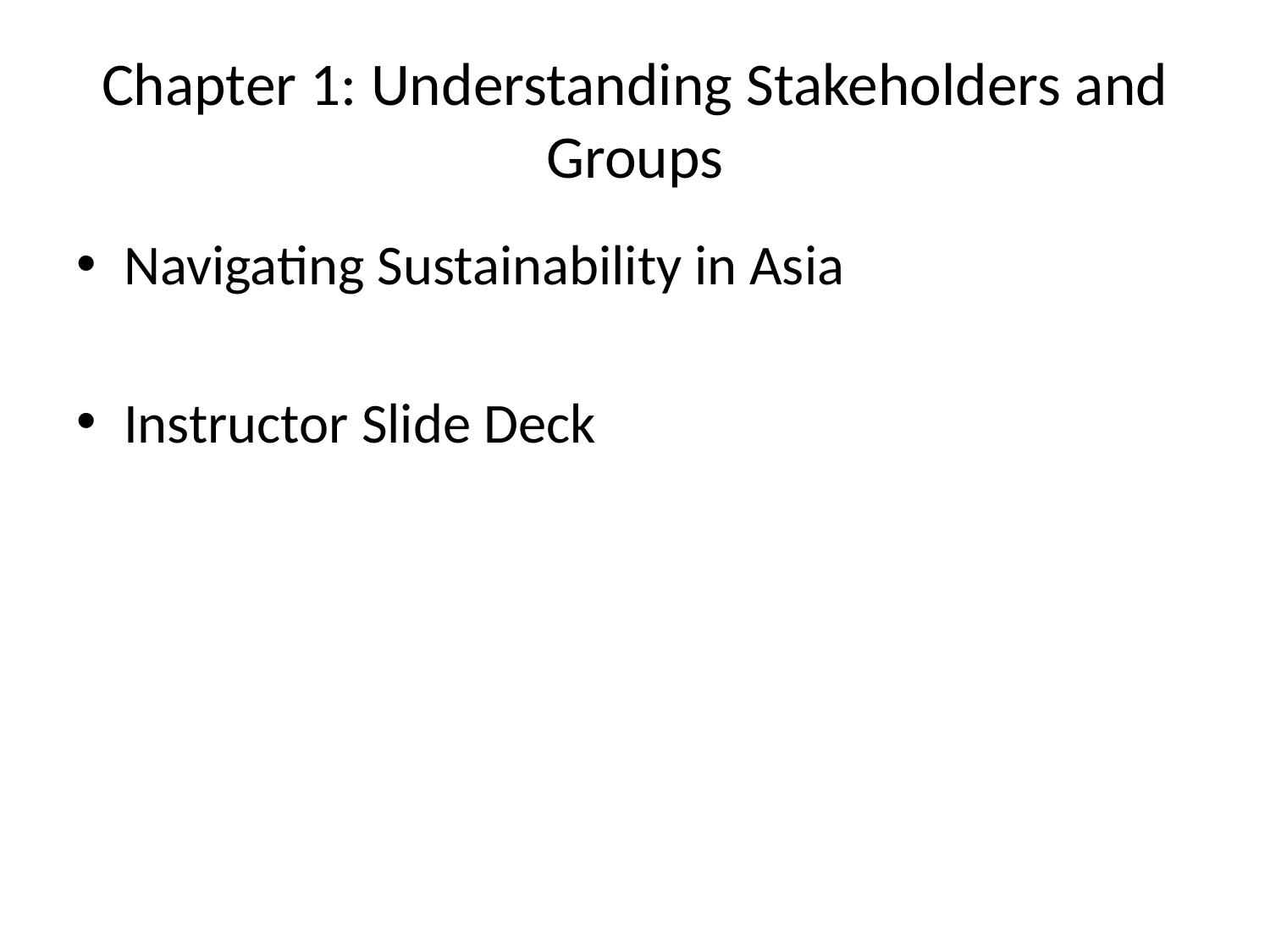

# Chapter 1: Understanding Stakeholders and Groups
Navigating Sustainability in Asia

Instructor Slide Deck